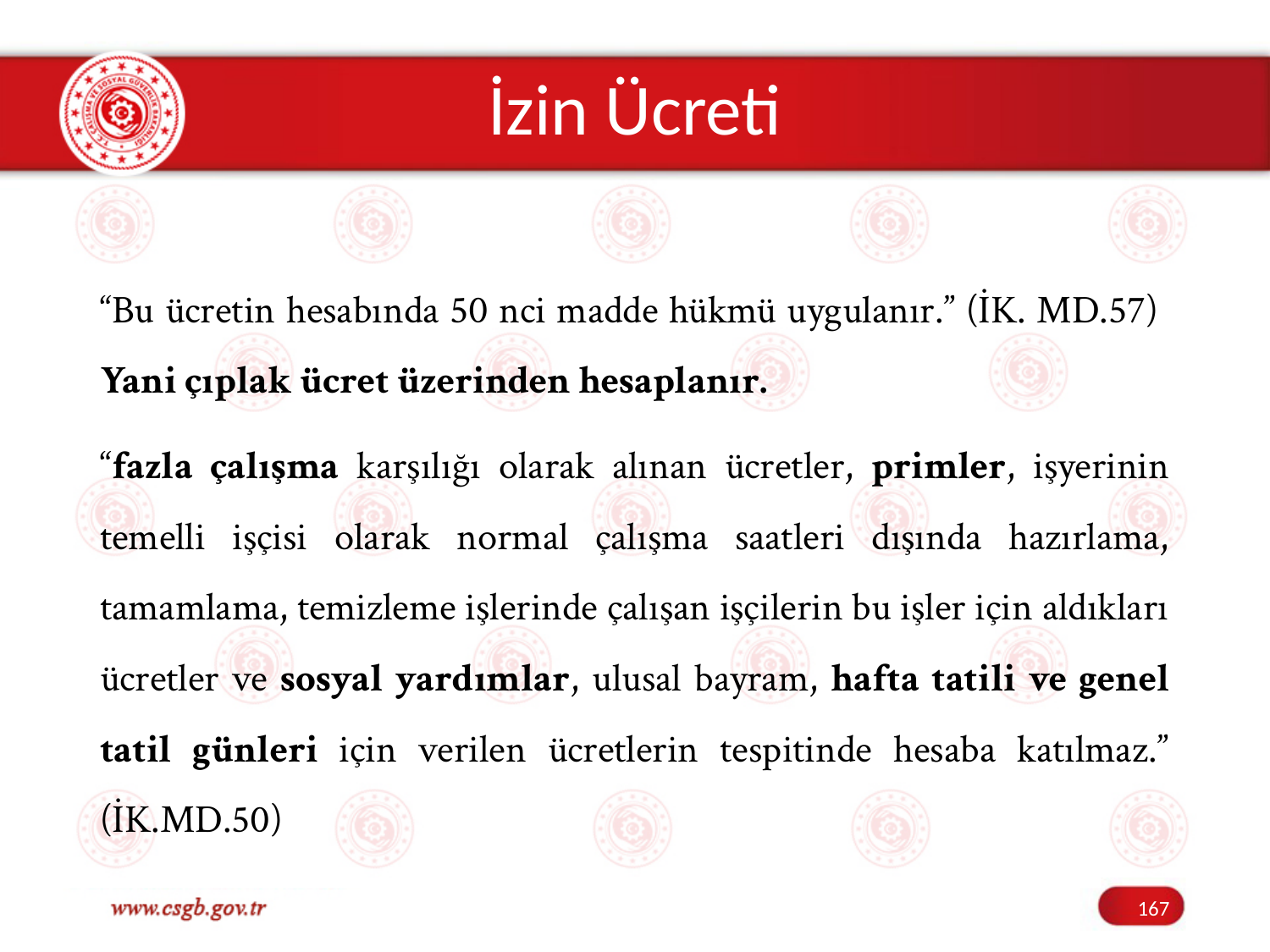

# İzin Ücreti
“Bu ücretin hesabında 50 nci madde hükmü uygulanır.” (İK. MD.57)  Yani çıplak ücret üzerinden hesaplanır.
“fazla çalışma karşılığı olarak alınan ücretler, primler, işyerinin temelli işçisi olarak normal çalışma saatleri dışında hazırlama, tamamlama, temizleme işlerinde çalışan işçilerin bu işler için aldıkları ücretler ve sosyal yardımlar, ulusal bayram, hafta tatili ve genel tatil günleri için verilen ücretlerin tespitinde hesaba katılmaz.” (İK.MD.50)

167